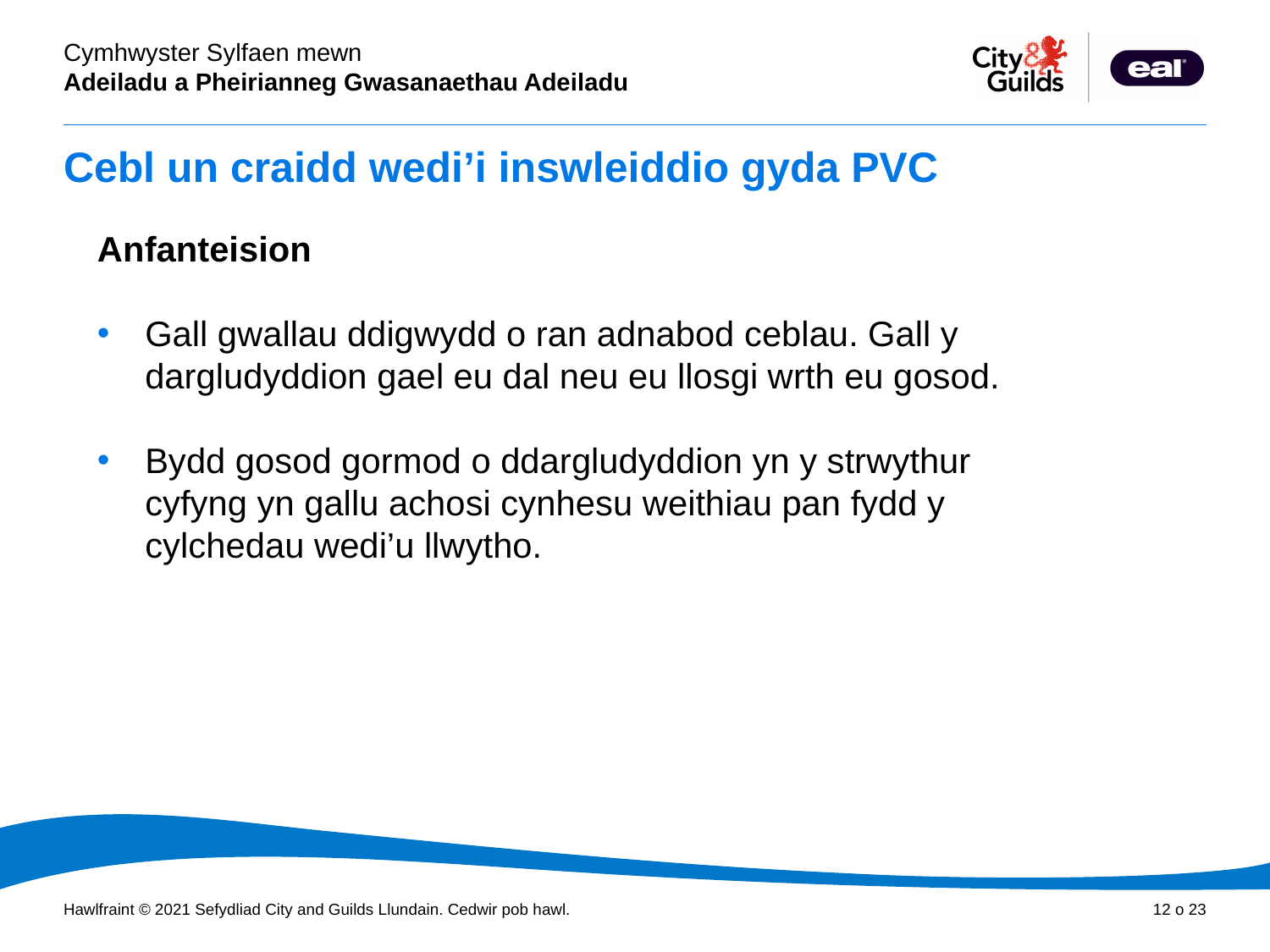

# Cebl un craidd wedi’i inswleiddio gyda PVC
Anfanteision

Gall gwallau ddigwydd o ran adnabod ceblau. Gall y dargludyddion gael eu dal neu eu llosgi wrth eu gosod.

Bydd gosod gormod o ddargludyddion yn y strwythur cyfyng yn gallu achosi cynhesu weithiau pan fydd y cylchedau wedi’u llwytho.